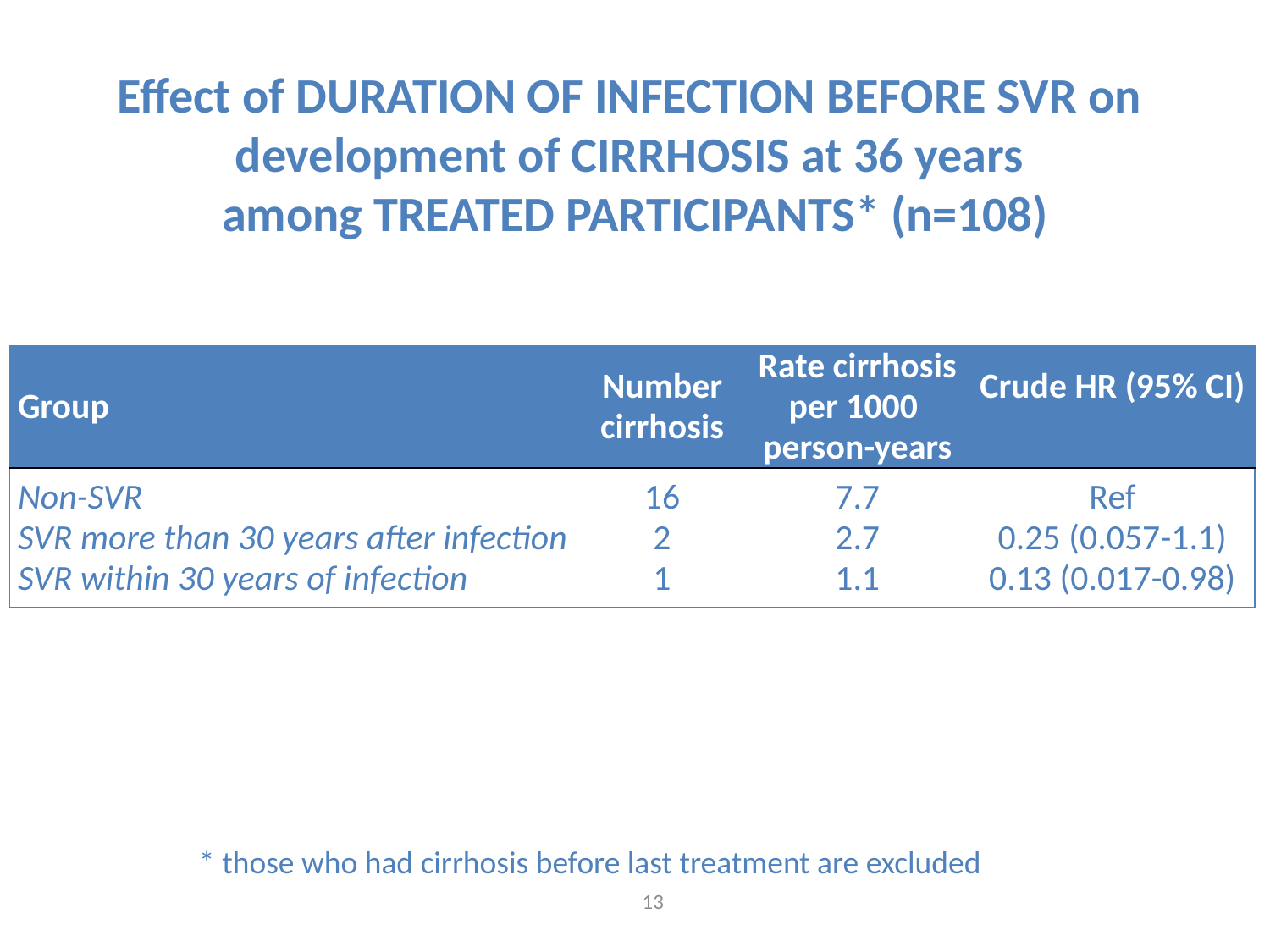

Effect of DURATION OF INFECTION BEFORE SVR on
development of CIRRHOSIS at 36 years
among TREATED PARTICIPANTS* (n=108)
| Group | Number cirrhosis | Rate cirrhosis per 1000 person-years | Crude HR (95% CI) |
| --- | --- | --- | --- |
| Non-SVR SVR more than 30 years after infection SVR within 30 years of infection | 16 2 1 | 7.7 2.7 1.1 | Ref 0.25 (0.057-1.1) 0.13 (0.017-0.98) |
* those who had cirrhosis before last treatment are excluded
13